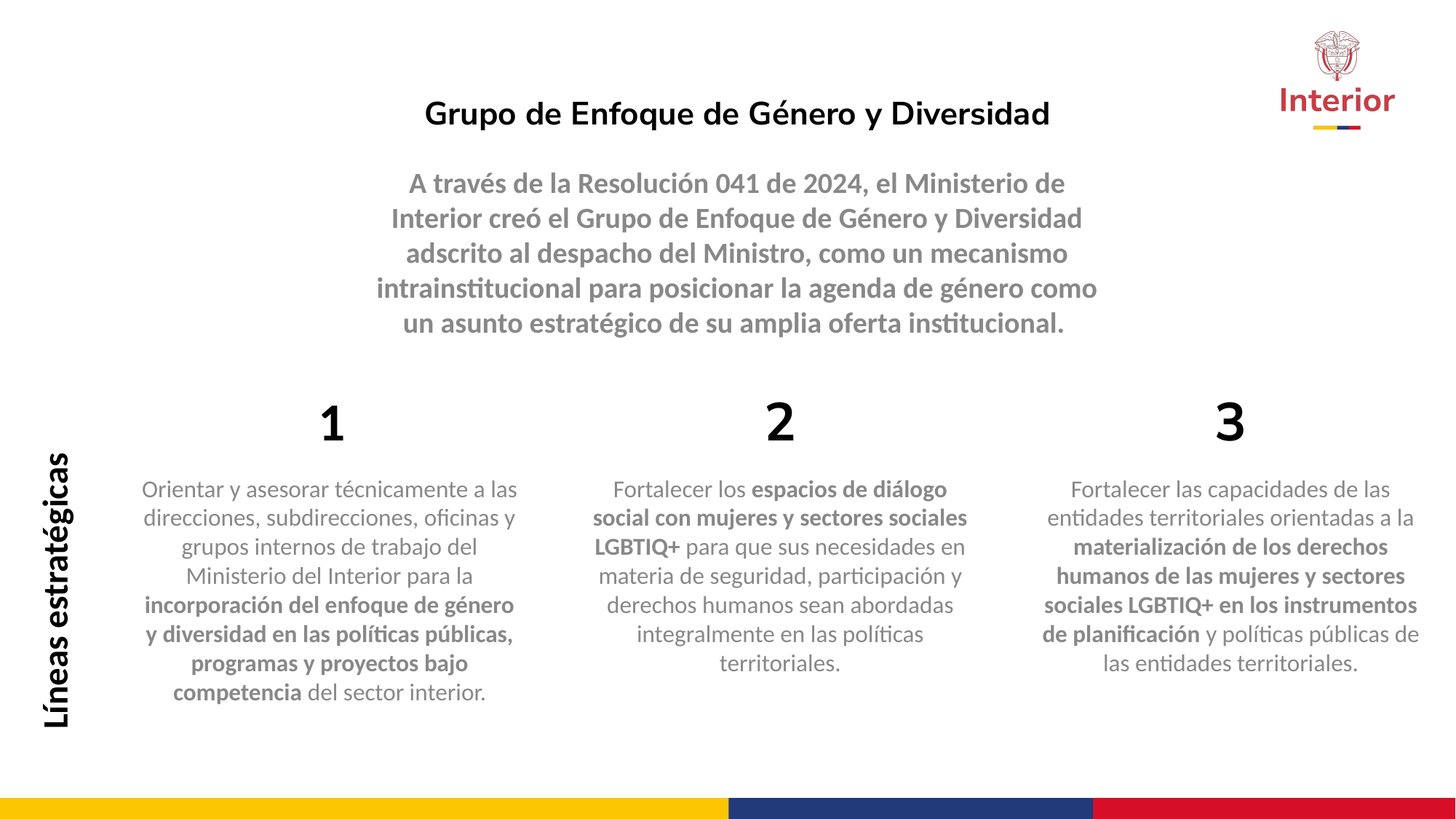

Grupo de Enfoque de Género y Diversidad
A través de la Resolución 041 de 2024, el Ministerio de Interior creó el Grupo de Enfoque de Género y Diversidad adscrito al despacho del Ministro, como un mecanismo intrainstitucional para posicionar la agenda de género como un asunto estratégico de su amplia oferta institucional.
1
2
3
Orientar y asesorar técnicamente a las direcciones, subdirecciones, oficinas y grupos internos de trabajo del Ministerio del Interior para la incorporación del enfoque de género y diversidad en las políticas públicas, programas y proyectos bajo competencia del sector interior.
Fortalecer los espacios de diálogo social con mujeres y sectores sociales LGBTIQ+ para que sus necesidades en materia de seguridad, participación y derechos humanos sean abordadas integralmente en las políticas territoriales.

Fortalecer las capacidades de las entidades territoriales orientadas a la materialización de los derechos humanos de las mujeres y sectores sociales LGBTIQ+ en los instrumentos de planificación y políticas públicas de las entidades territoriales.
Líneas estratégicas